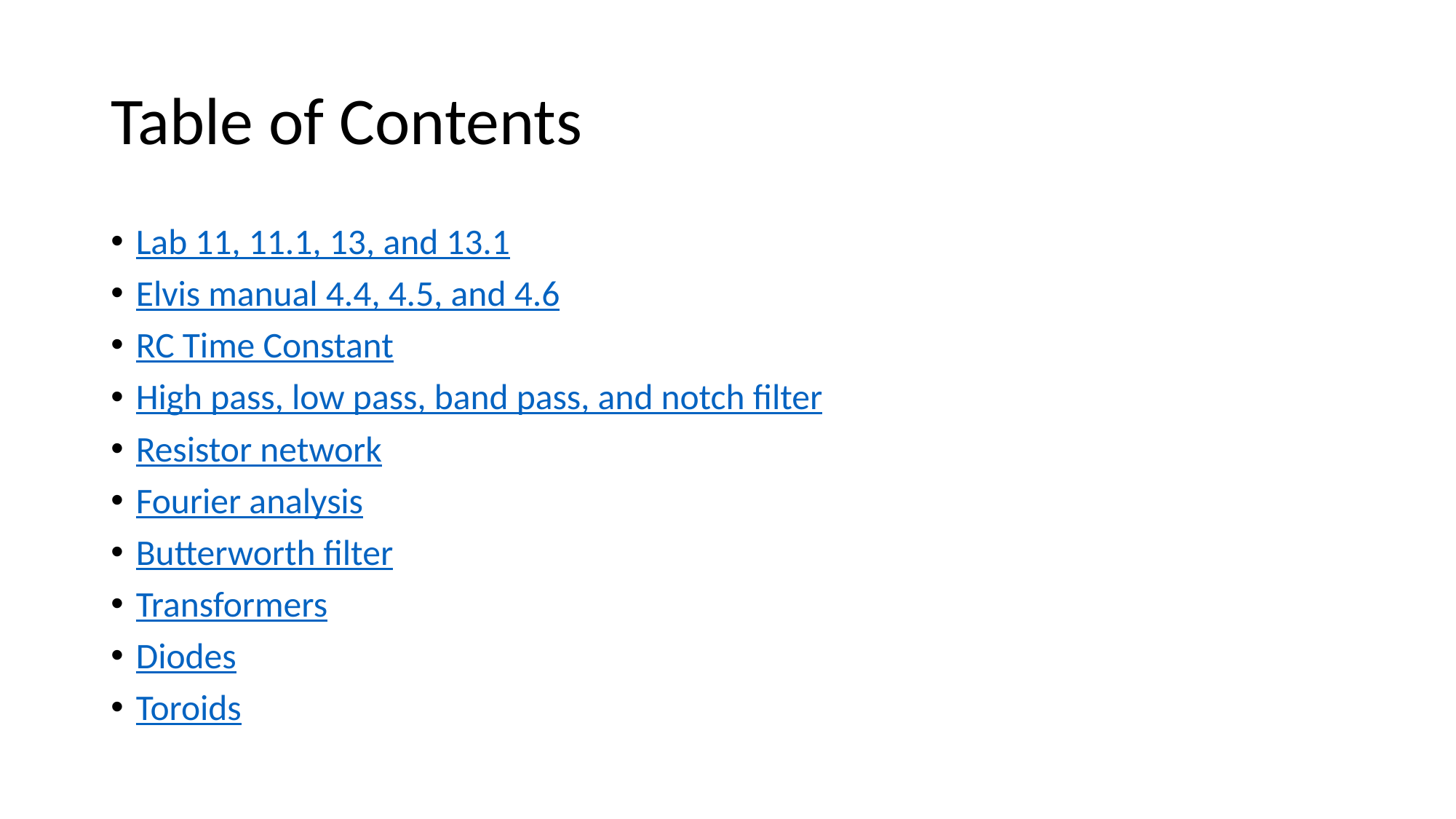

# Table of Contents
Lab 11, 11.1, 13, and 13.1
Elvis manual 4.4, 4.5, and 4.6
RC Time Constant
High pass, low pass, band pass, and notch filter
Resistor network
Fourier analysis
Butterworth filter
Transformers
Diodes
Toroids